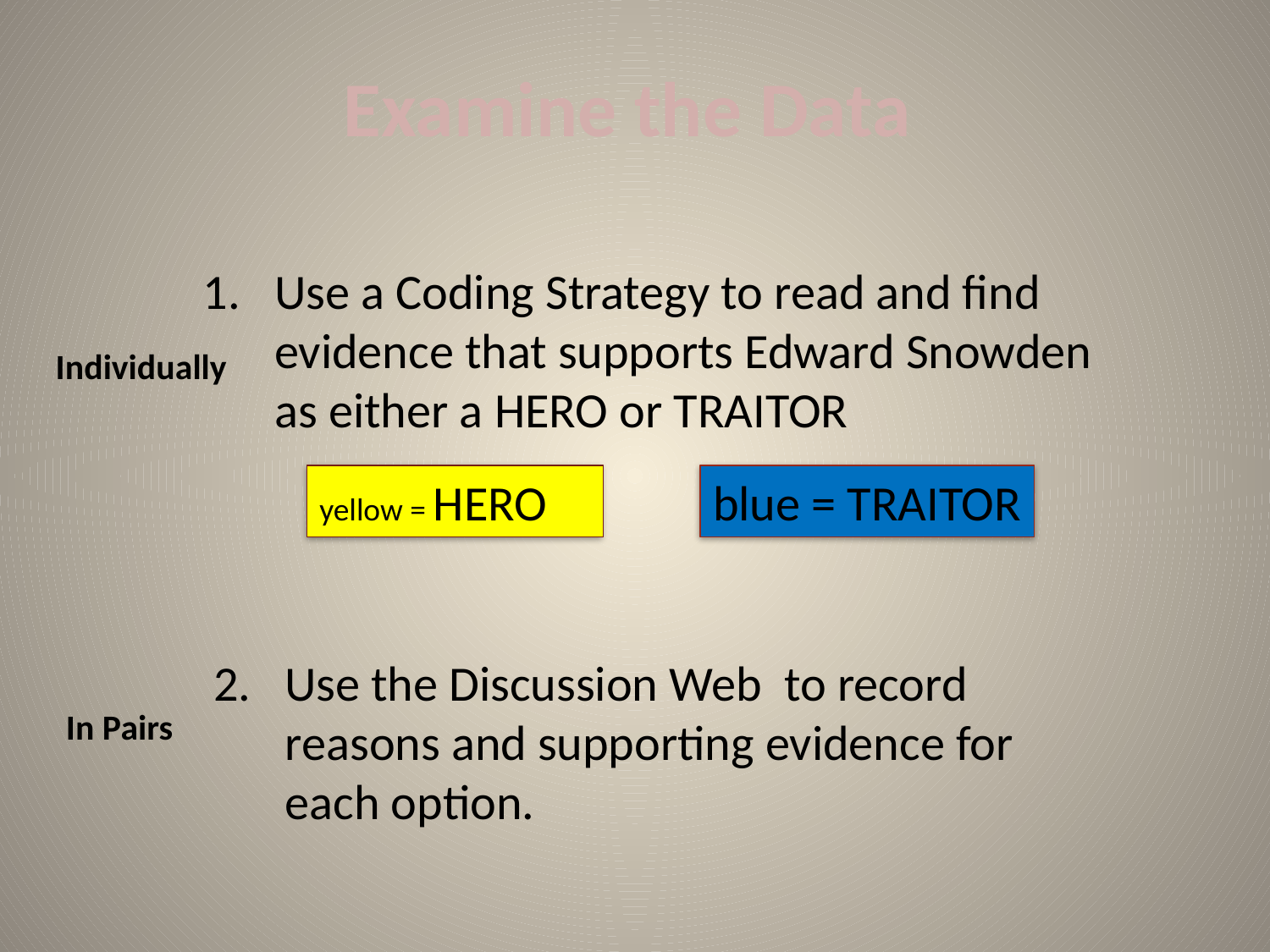

Examine the Data
Use a Coding Strategy to read and find evidence that supports Edward Snowden as either a HERO or TRAITOR

Individually
yellow = HERO
blue = TRAITOR
2.   Use the Discussion Web  to record reasons and supporting evidence for each option.
In Pairs